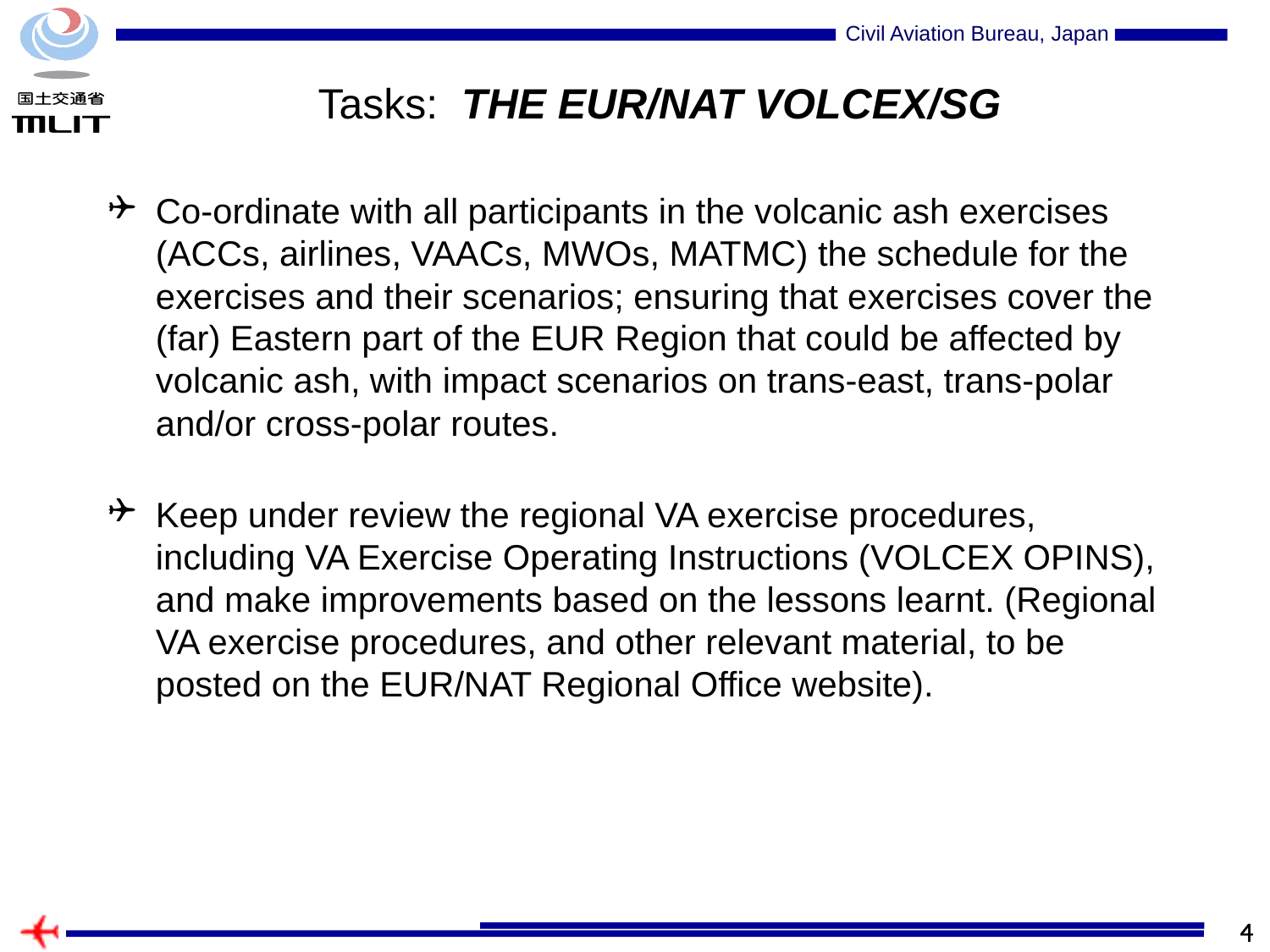

# Tasks:  THE EUR/NAT VOLCEX/SG
Co-ordinate with all participants in the volcanic ash exercises (ACCs, airlines, VAACs, MWOs, MATMC) the schedule for the exercises and their scenarios; ensuring that exercises cover the (far) Eastern part of the EUR Region that could be affected by volcanic ash, with impact scenarios on trans-east, trans-polar and/or cross-polar routes.

Keep under review the regional VA exercise procedures, including VA Exercise Operating Instructions (VOLCEX OPINS), and make improvements based on the lessons learnt. (Regional VA exercise procedures, and other relevant material, to be posted on the EUR/NAT Regional Office website).